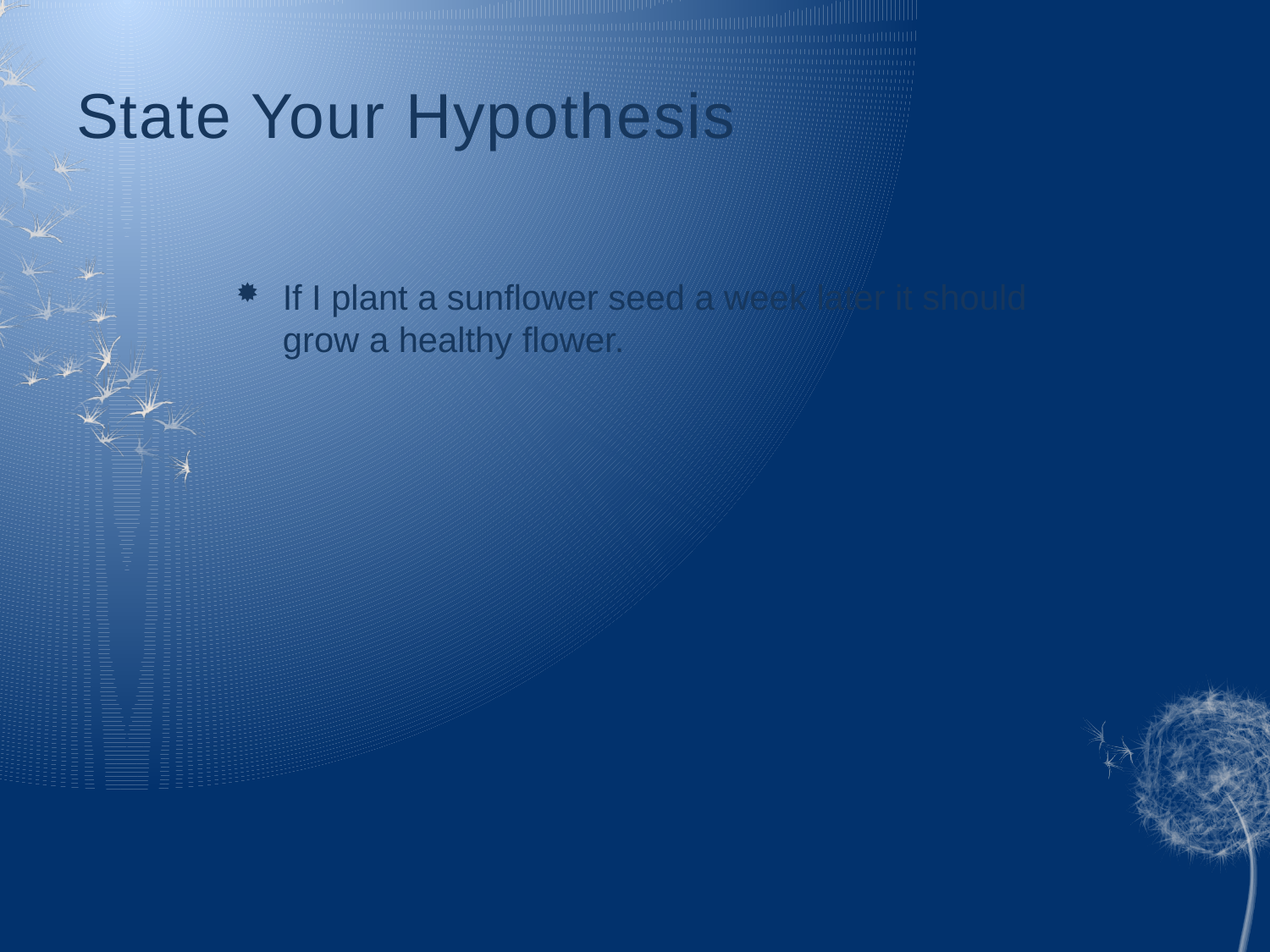

# State Your Hypothesis
If I plant a sunflower seed a week later it should grow a healthy flower.